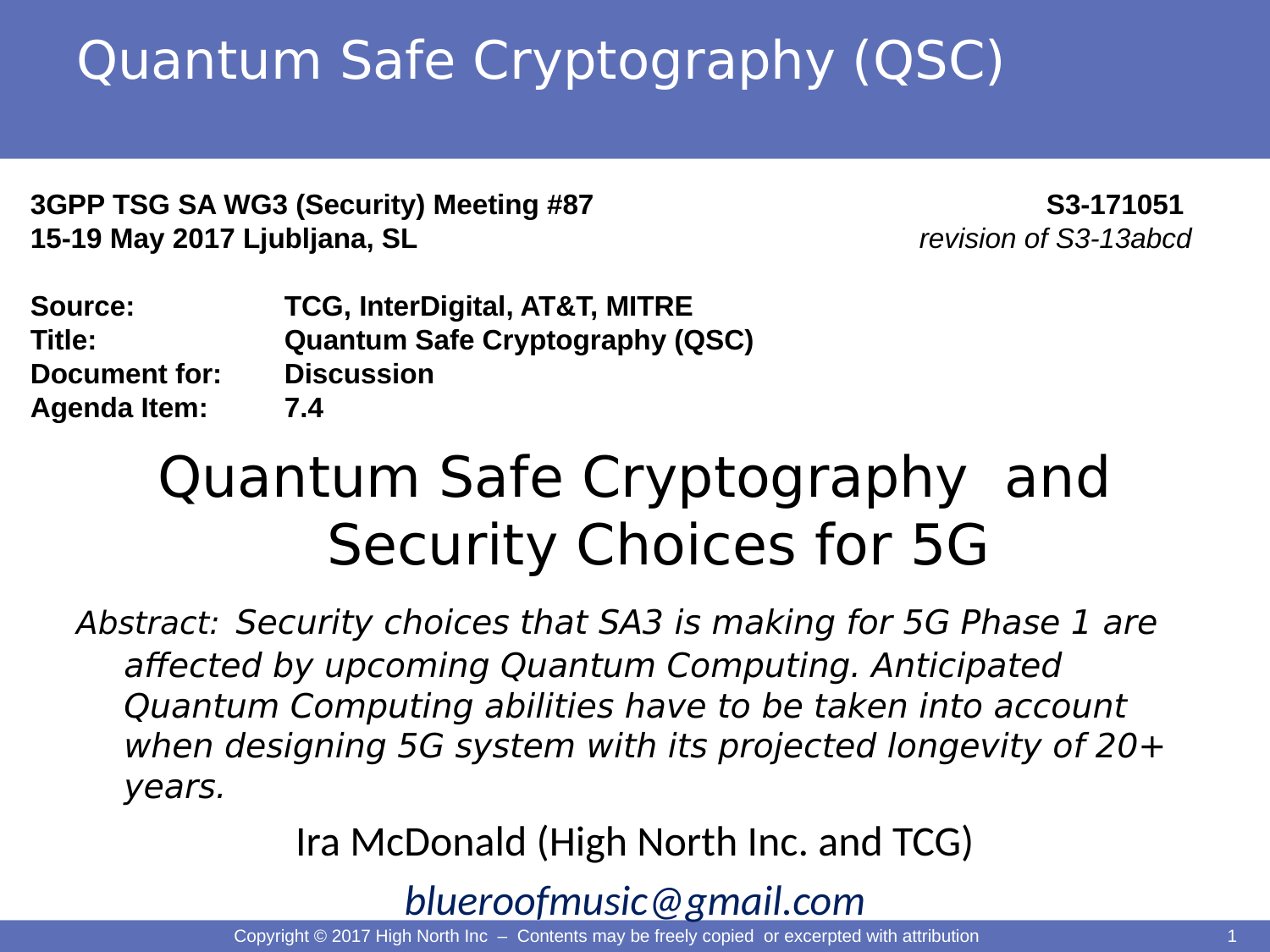

# Quantum Safe Cryptography (QSC)

3GPP TSG SA WG3 (Security) Meeting #87				S3-171051
15-19 May 2017 Ljubljana, SL				revision of S3-13abcd

Source:		TCG, InterDigital, AT&T, MITRE
Title:		Quantum Safe Cryptography (QSC)
Document for:	Discussion
Agenda Item:	7.4

Quantum Safe Cryptography  and Security Choices for 5G
Abstract: Security choices that SA3 is making for 5G Phase 1 are affected by upcoming Quantum Computing. Anticipated Quantum Computing abilities have to be taken into account when designing 5G system with its projected longevity of 20+ years.
Ira McDonald (High North Inc. and TCG)
blueroofmusic@gmail.com

Copyright © 2017 High North Inc  –  Contents may be freely copied  or excerpted with attribution
1